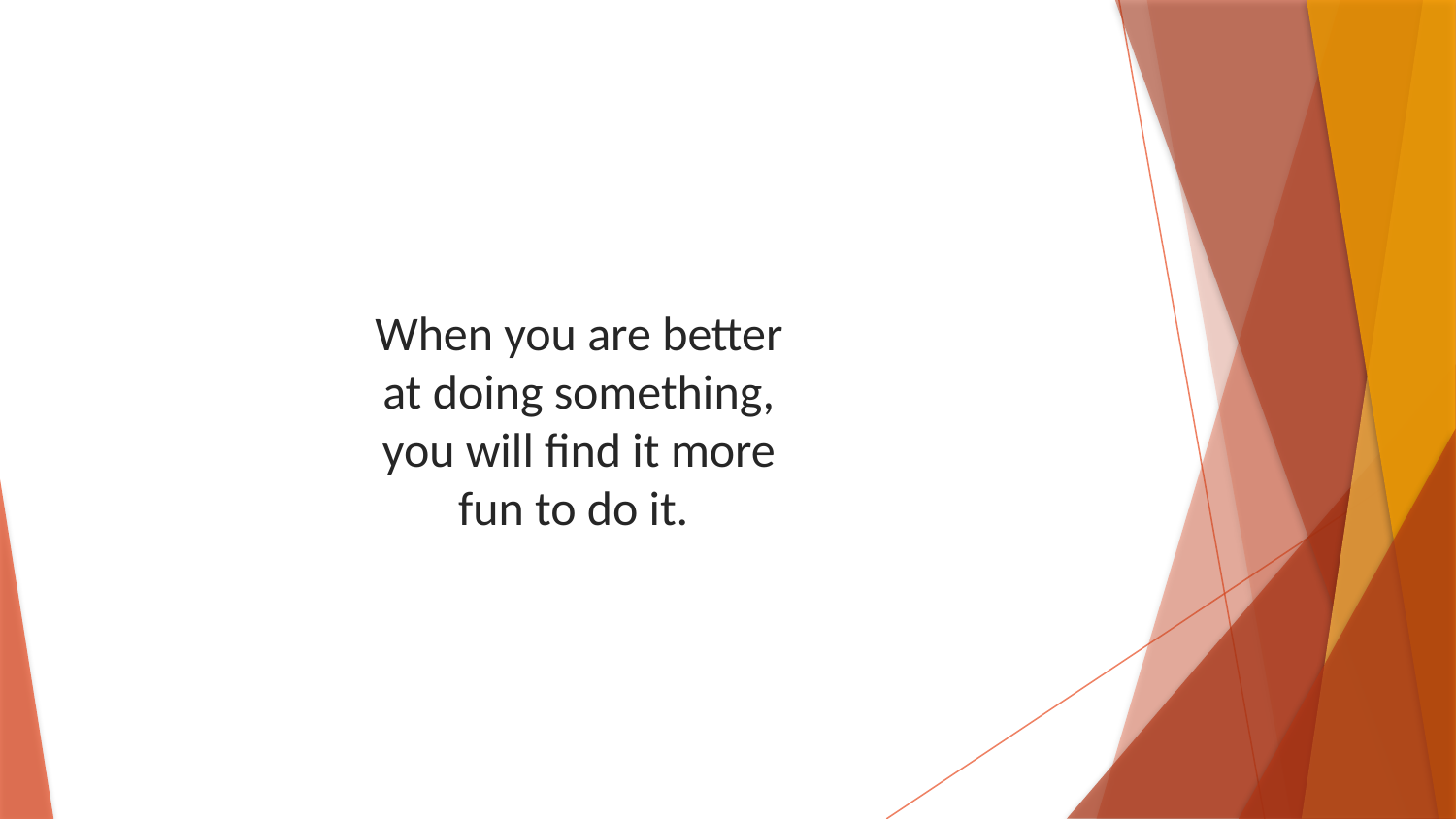

When you are better at doing something, you will find it more fun to do it.